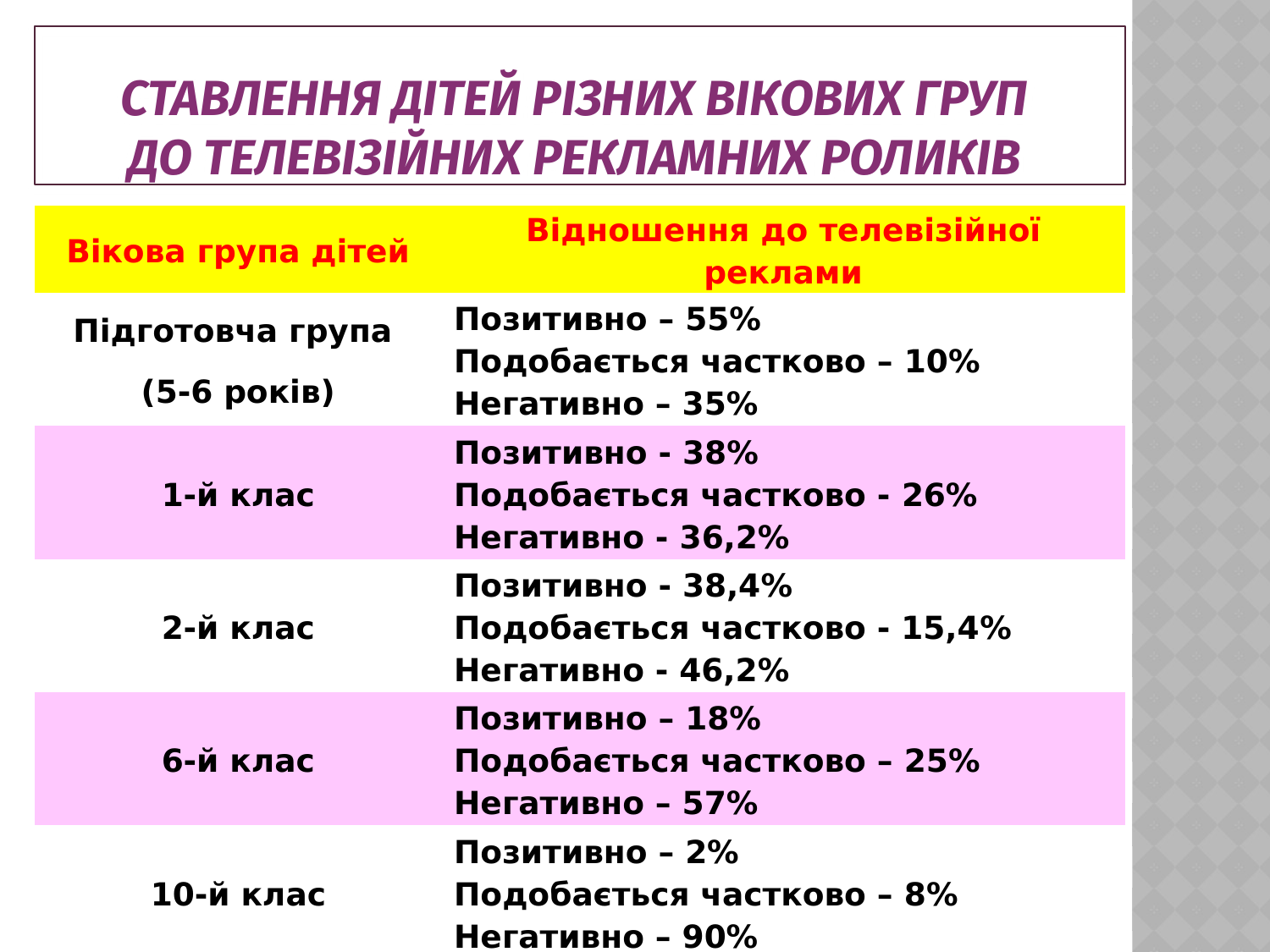

# Ставлення дітей різних вікових груп до телевізійних рекламних роликів
| Вікова група дітей | Відношення до телевізійної реклами |
| --- | --- |
| Підготовча група (5-6 років) | Позитивно – 55% Подобається частково – 10% Негативно – 35% |
| 1-й клас | Позитивно - 38% Подобається частково - 26% Негативно - 36,2% |
| 2-й клас | Позитивно - 38,4% Подобається частково - 15,4% Негативно - 46,2% |
| 6-й клас | Позитивно – 18% Подобається частково – 25% Негативно – 57% |
| 10-й клас | Позитивно – 2% Подобається частково – 8% Негативно – 90% |